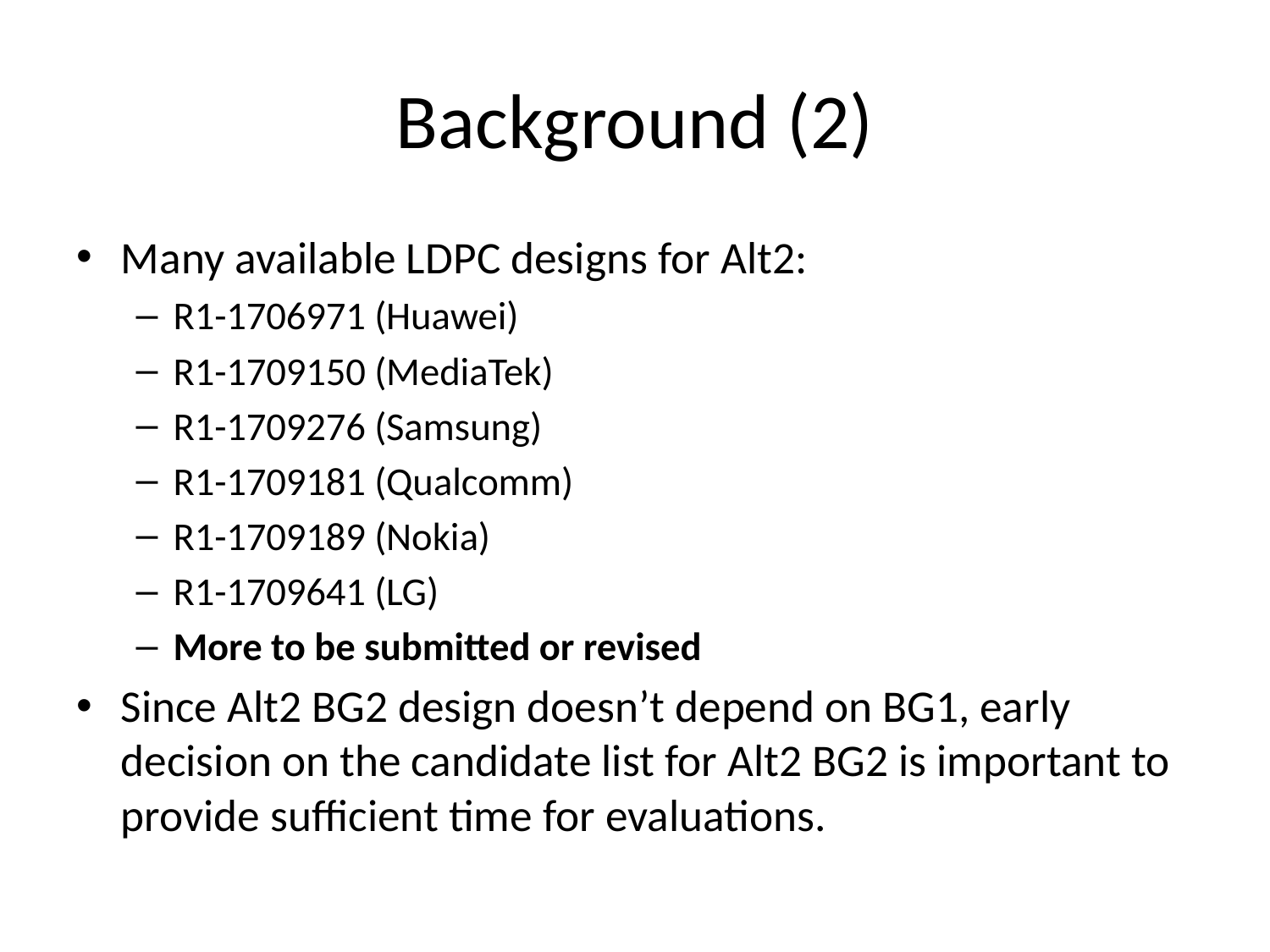

# Background (2)
Many available LDPC designs for Alt2:
R1-1706971 (Huawei)
R1-1709150 (MediaTek)
R1-1709276 (Samsung)
R1-1709181 (Qualcomm)
R1-1709189 (Nokia)
R1-1709641 (LG)
More to be submitted or revised
Since Alt2 BG2 design doesn’t depend on BG1, early decision on the candidate list for Alt2 BG2 is important to provide sufficient time for evaluations.